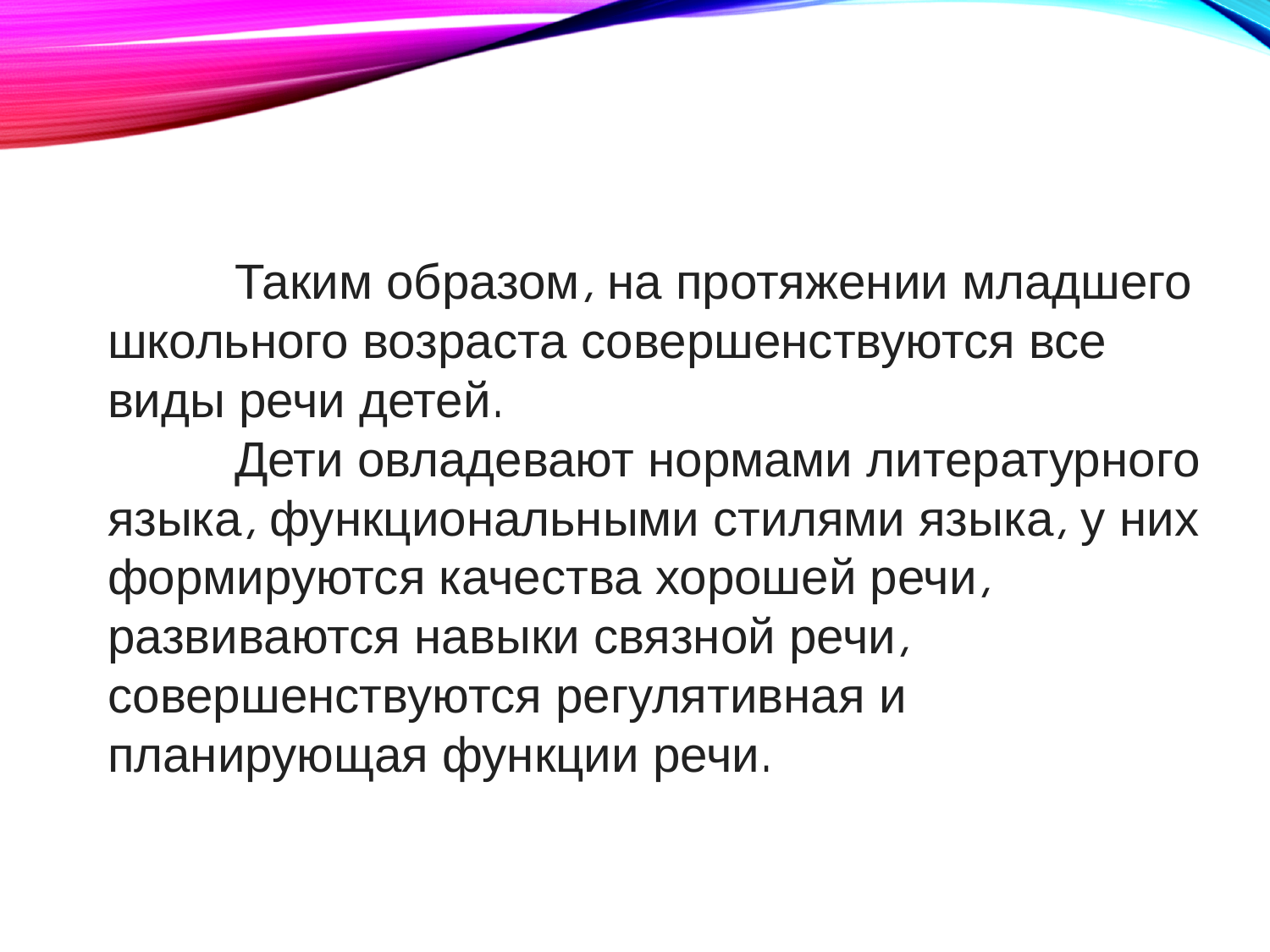

# Таким образом, на протяжении младшего школьного возраста совершенствуются все виды речи детей. Дети овладевают нормами литературного языка, функциональными стилями языка, у них формируются качества хорошей речи, развиваются навыки связной речи, совершенствуются регулятивная и планирующая функции речи.